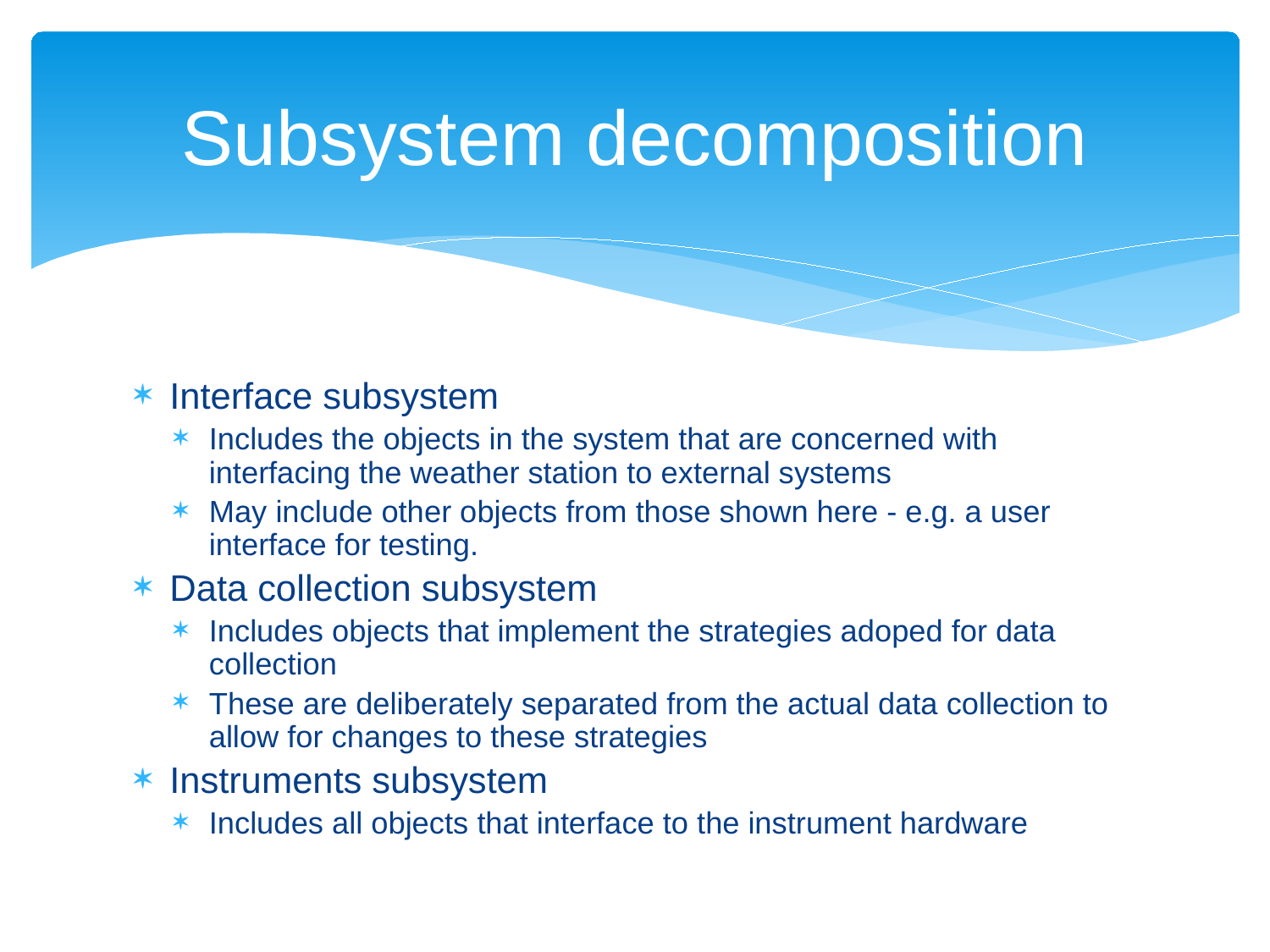

# Subsystem decomposition
Interface subsystem
Includes the objects in the system that are concerned with interfacing the weather station to external systems
May include other objects from those shown here - e.g. a user interface for testing.
Data collection subsystem
Includes objects that implement the strategies adoped for data collection
These are deliberately separated from the actual data collection to allow for changes to these strategies
Instruments subsystem
Includes all objects that interface to the instrument hardware